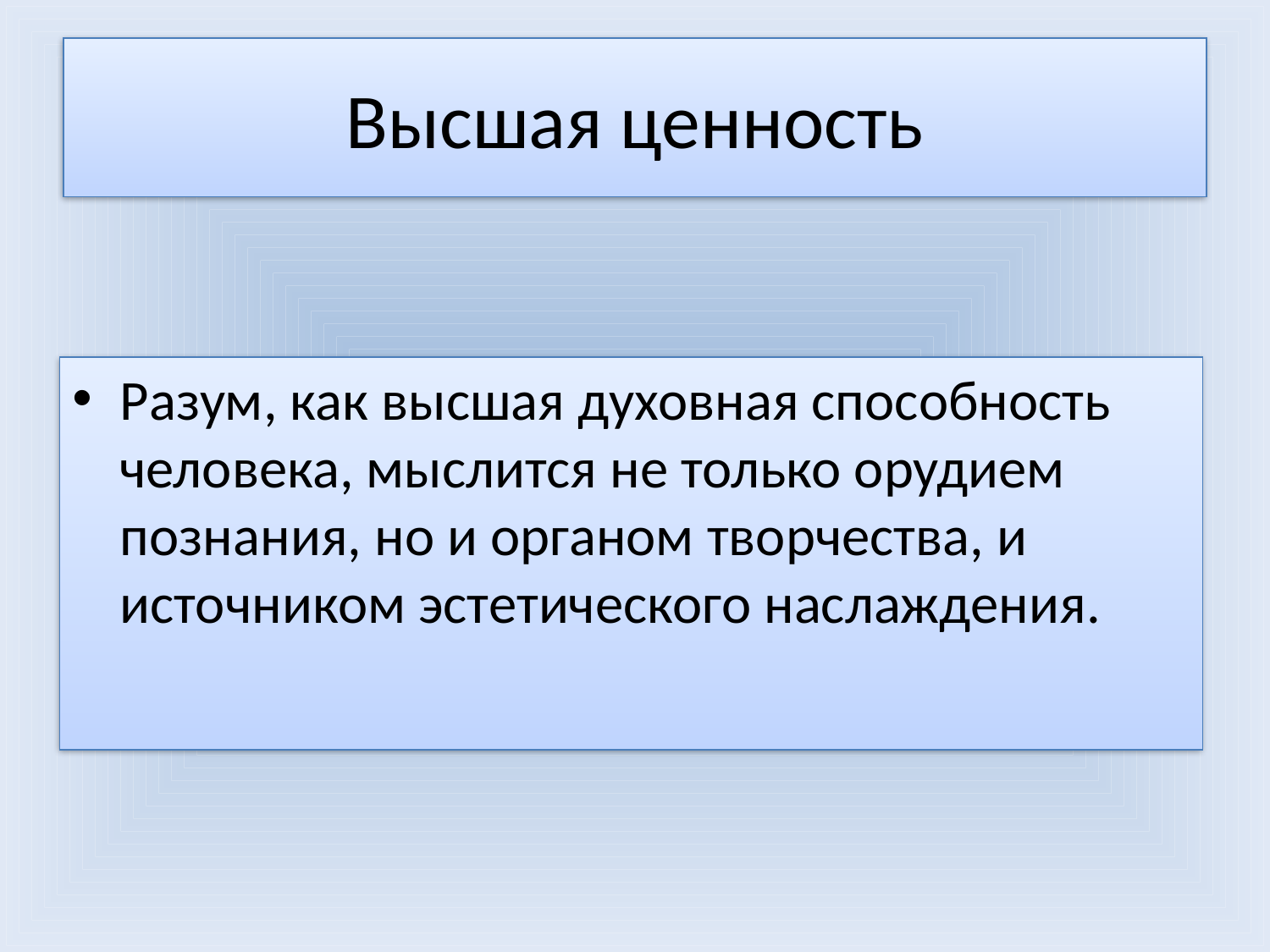

# Высшая ценность
Разум, как высшая духовная способность человека, мыслится не только орудием познания, но и органом творчества, и источником эстетического наслаждения.